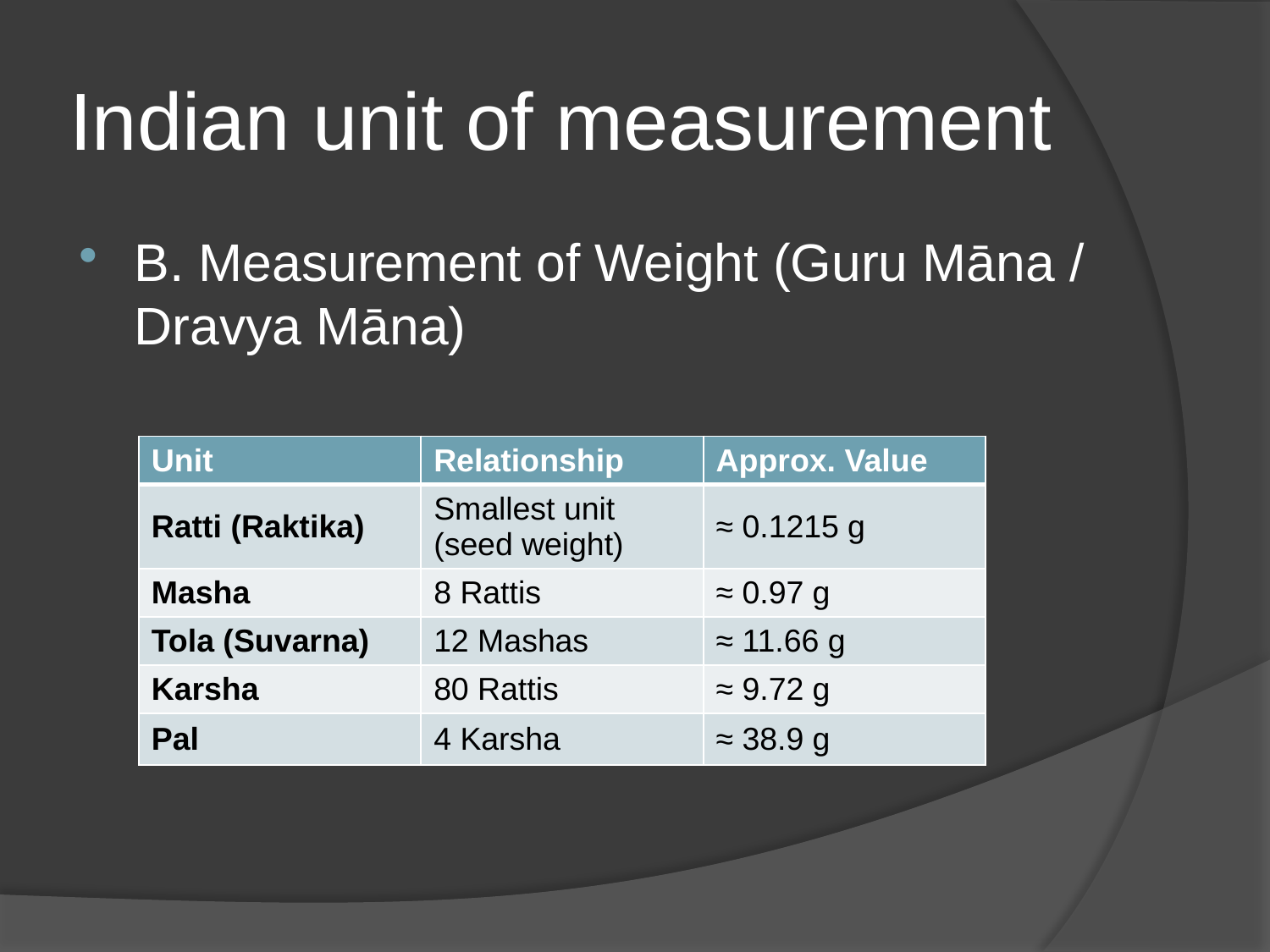

# Indian unit of measurement
B. Measurement of Weight (Guru Māna / Dravya Māna)

| Unit | Relationship | Approx. Value |
| --- | --- | --- |
| Ratti (Raktika) | Smallest unit (seed weight) | ≈ 0.1215 g |
| Masha | 8 Rattis | ≈ 0.97 g |
| Tola (Suvarna) | 12 Mashas | ≈ 11.66 g |
| Karsha | 80 Rattis | ≈ 9.72 g |
| Pal | 4 Karsha | ≈ 38.9 g |